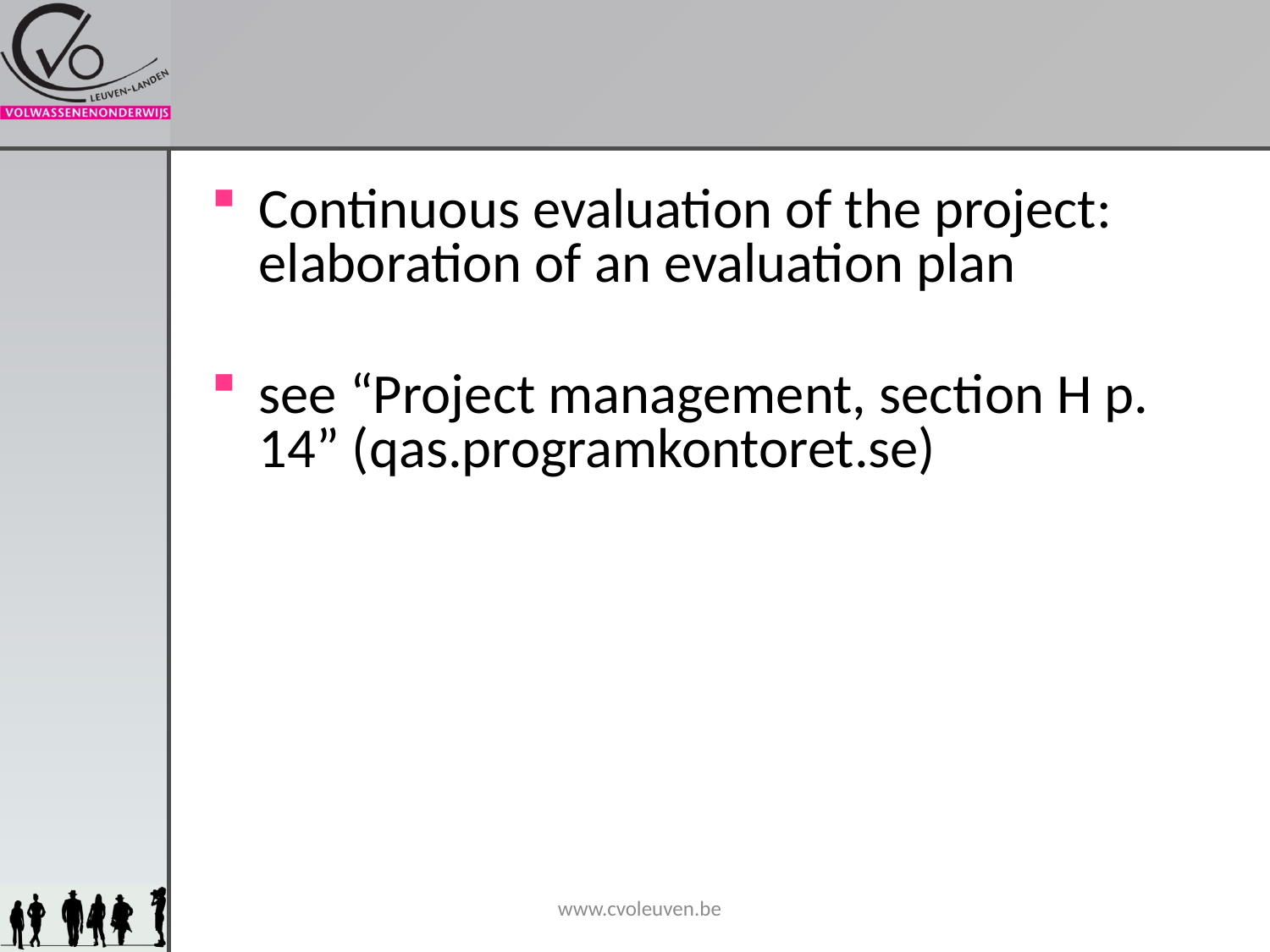

#
Continuous evaluation of the project: elaboration of an evaluation plan

see “Project management, section H p. 14” (qas.programkontoret.se)
www.cvoleuven.be